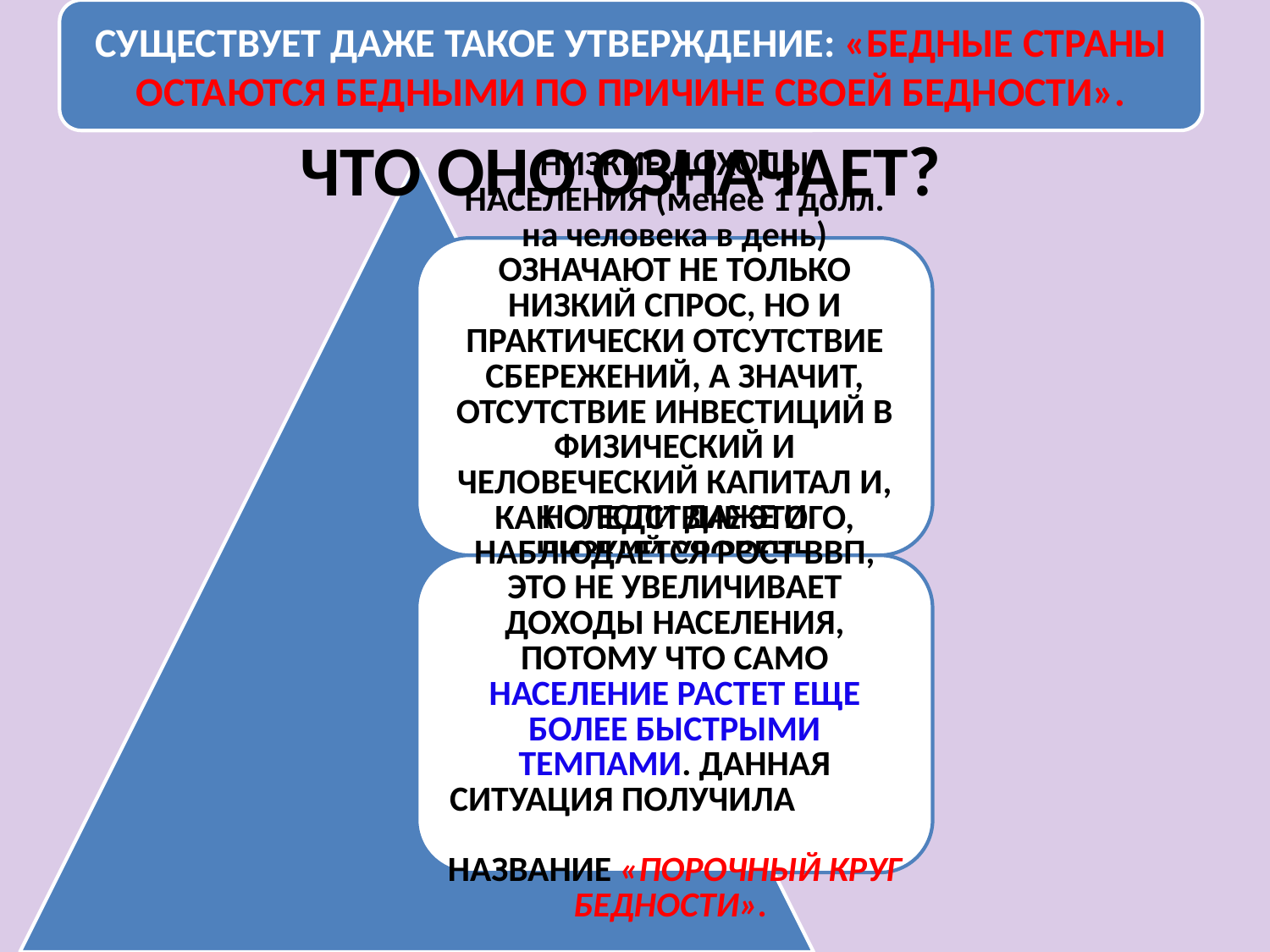

СУЩЕСТВУЕТ ДАЖЕ ТАКОЕ УТВЕРЖДЕНИЕ: «БЕДНЫЕ СТРАНЫ ОСТАЮТСЯ БЕДНЫМИ ПО ПРИЧИНЕ СВОЕЙ БЕДНОСТИ».
ЧТО ОНО ОЗНАЧАЕТ?